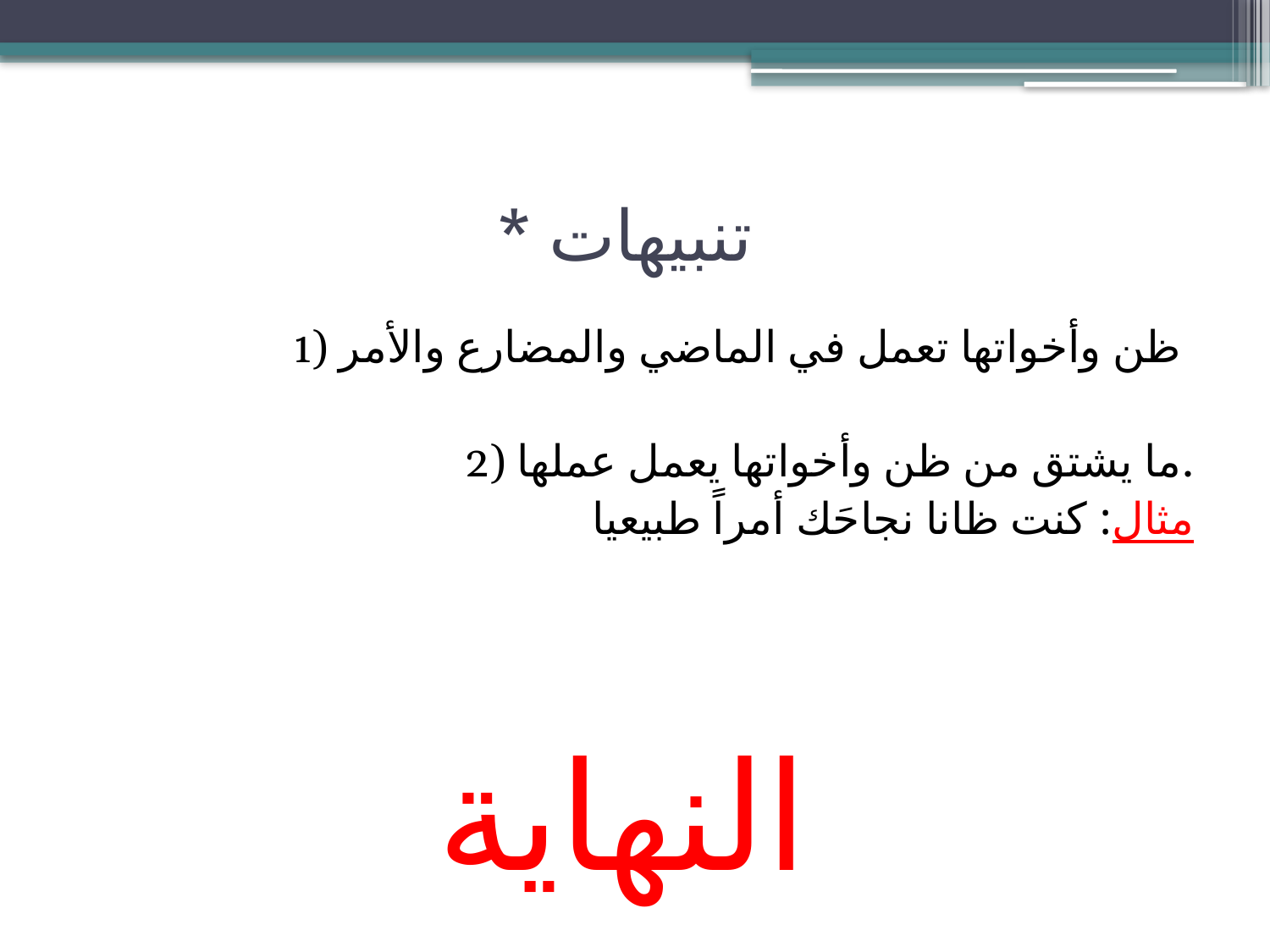

# * تنبيهات
1) ظن وأخواتها تعمل في الماضي والمضارع والأمر

2) ما يشتق من ظن وأخواتها يعمل عملها.
مثال: كنت ظانا نجاحَك أمراً طبيعيا

النهاية